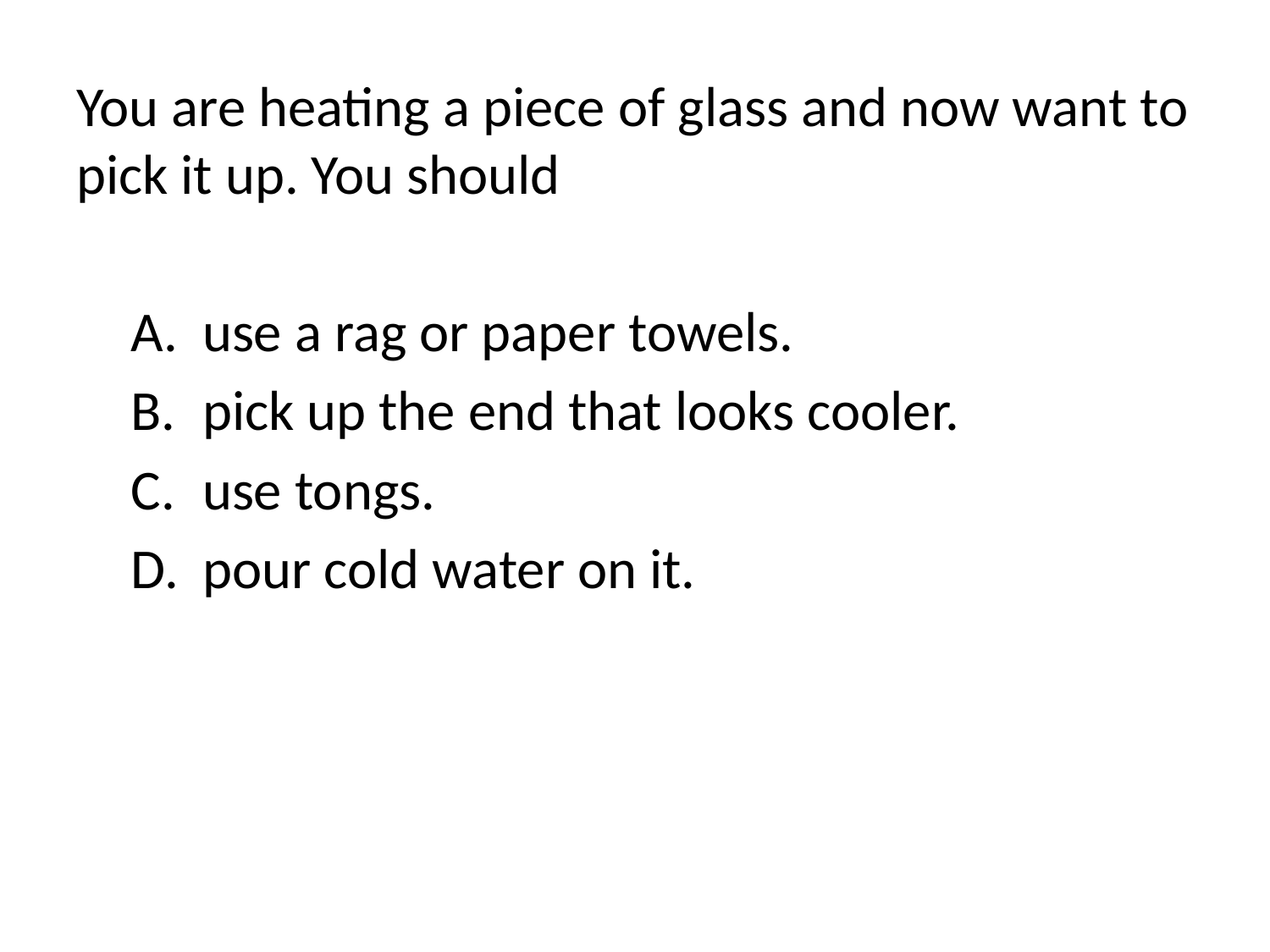

You are heating a piece of glass and now want to pick it up. You should

use a rag or paper towels.
pick up the end that looks cooler.
use tongs.
pour cold water on it.